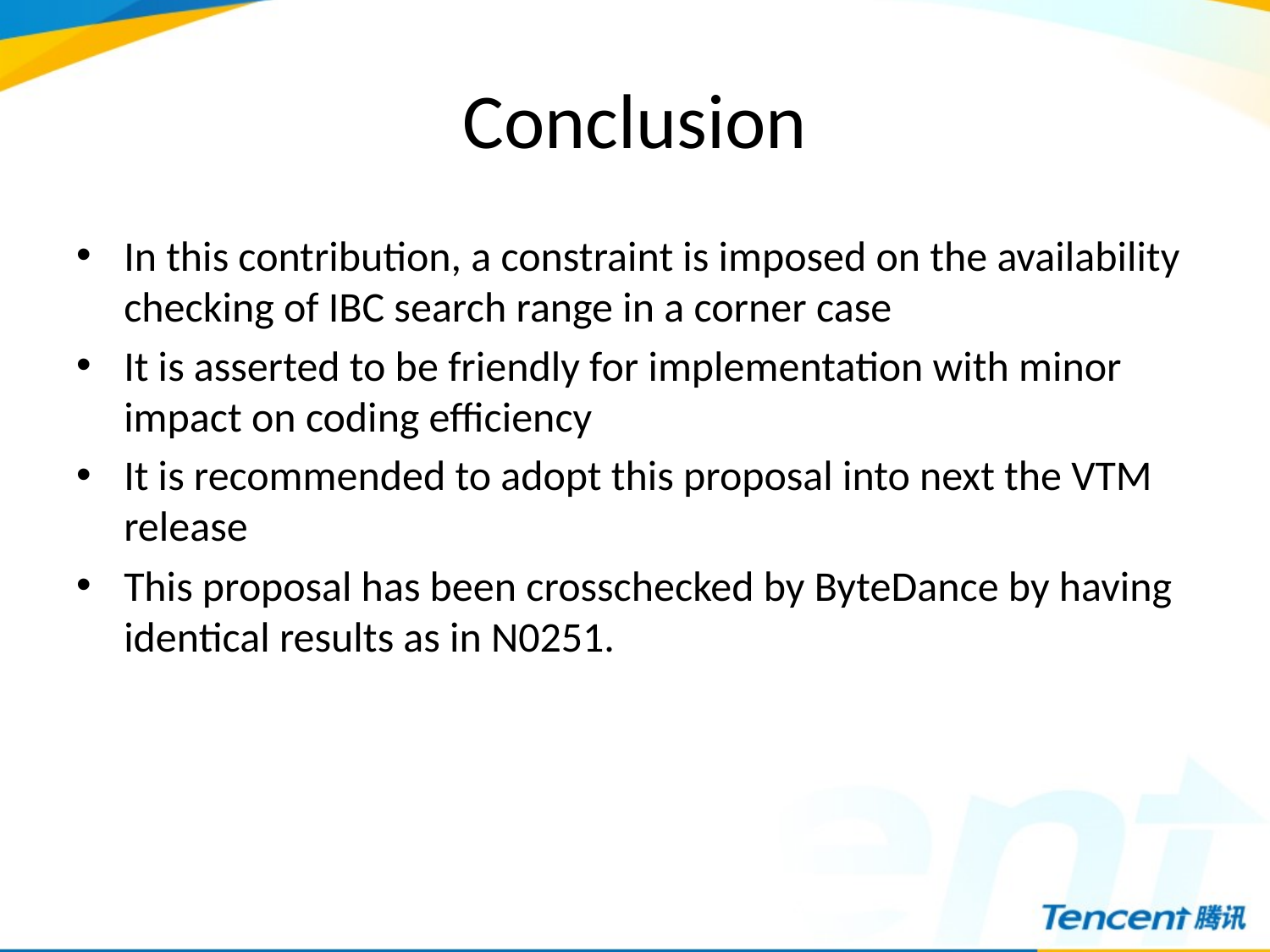

# Conclusion
In this contribution, a constraint is imposed on the availability checking of IBC search range in a corner case
It is asserted to be friendly for implementation with minor impact on coding efficiency
It is recommended to adopt this proposal into next the VTM release
This proposal has been crosschecked by ByteDance by having identical results as in N0251.